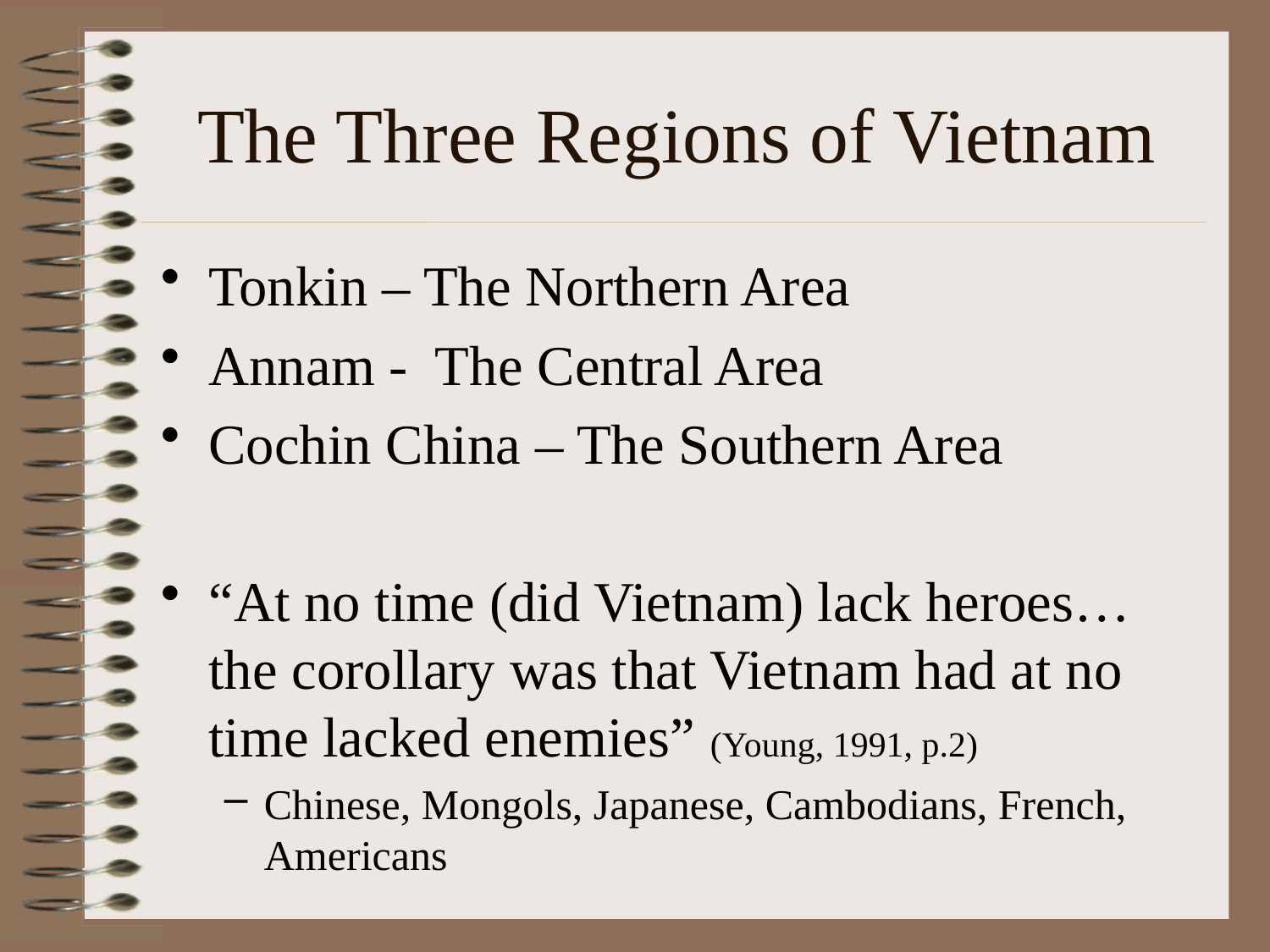

# The Three Regions of Vietnam
Tonkin – The Northern Area
Annam -  The Central Area
Cochin China – The Southern Area

“At no time (did Vietnam) lack heroes…the corollary was that Vietnam had at no time lacked enemies” (Young, 1991, p.2)
Chinese, Mongols, Japanese, Cambodians, French, Americans